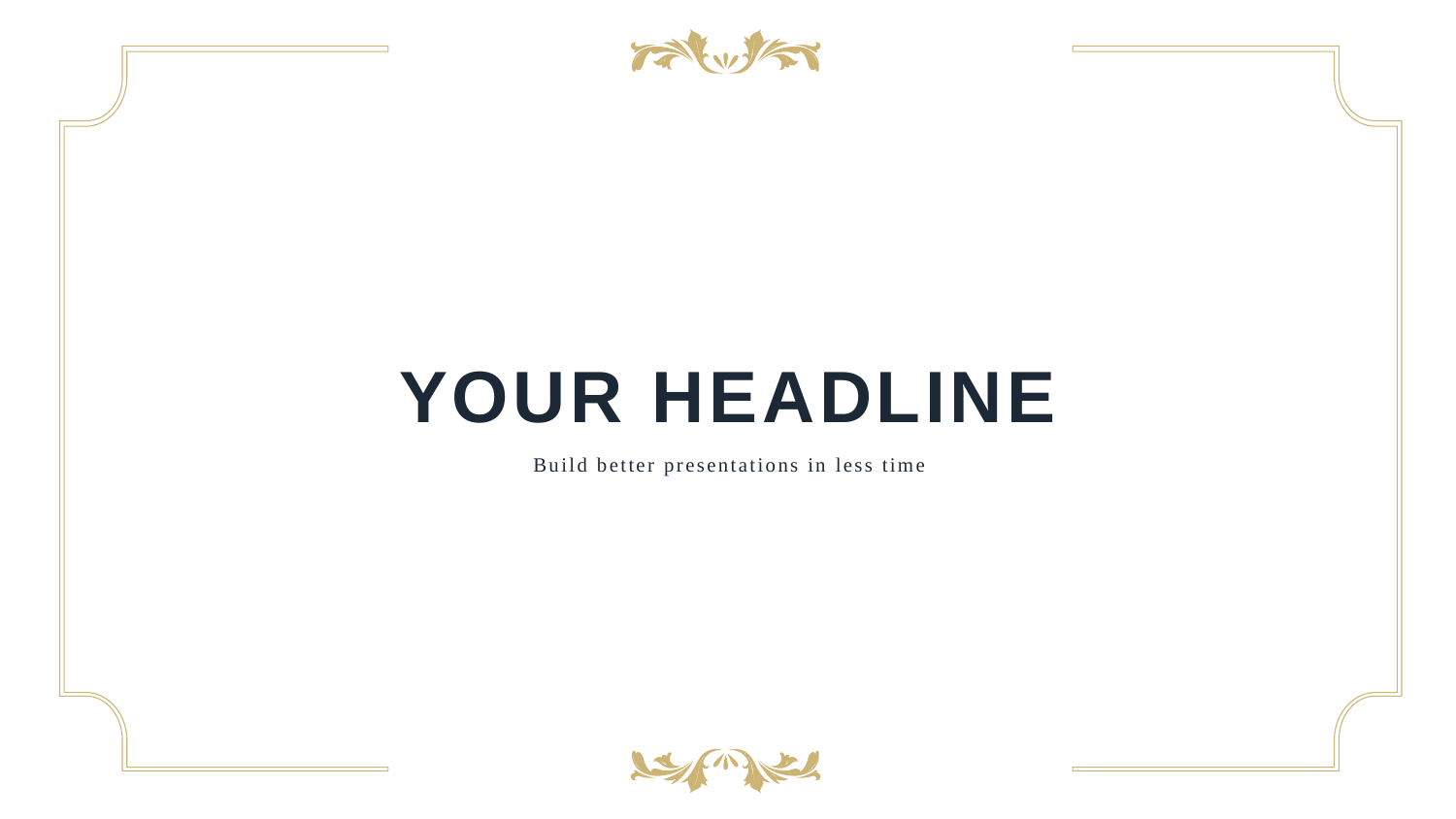

YOUR HEADLINE
Build better presentations in less time